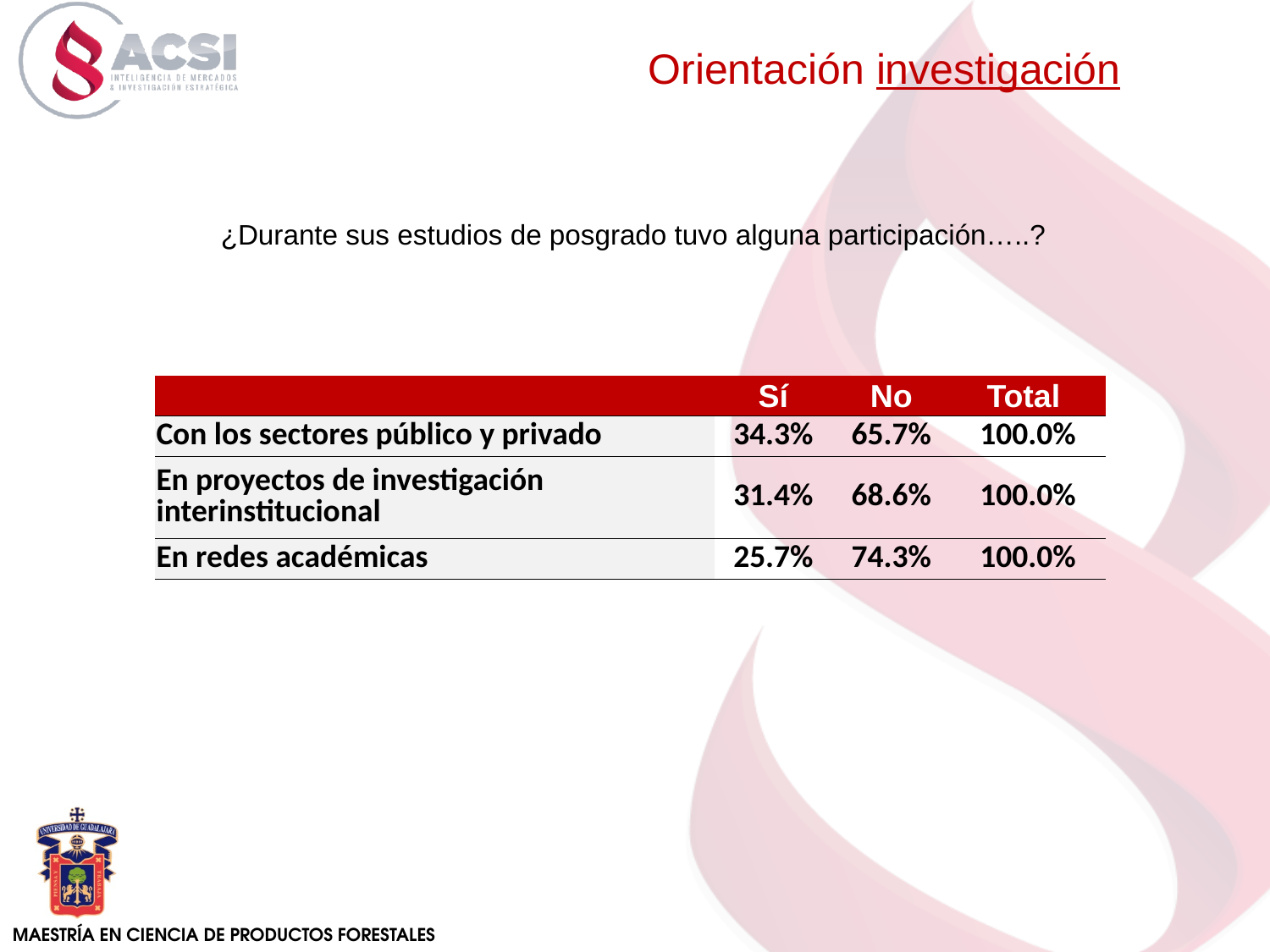

Orientación investigación
¿Durante sus estudios de posgrado tuvo alguna participación…..?
|  | Sí | No | Total |
| --- | --- | --- | --- |
| Con los sectores público y privado | 34.3% | 65.7% | 100.0% |
| En proyectos de investigación interinstitucional | 31.4% | 68.6% | 100.0% |
| En redes académicas | 25.7% | 74.3% | 100.0% |